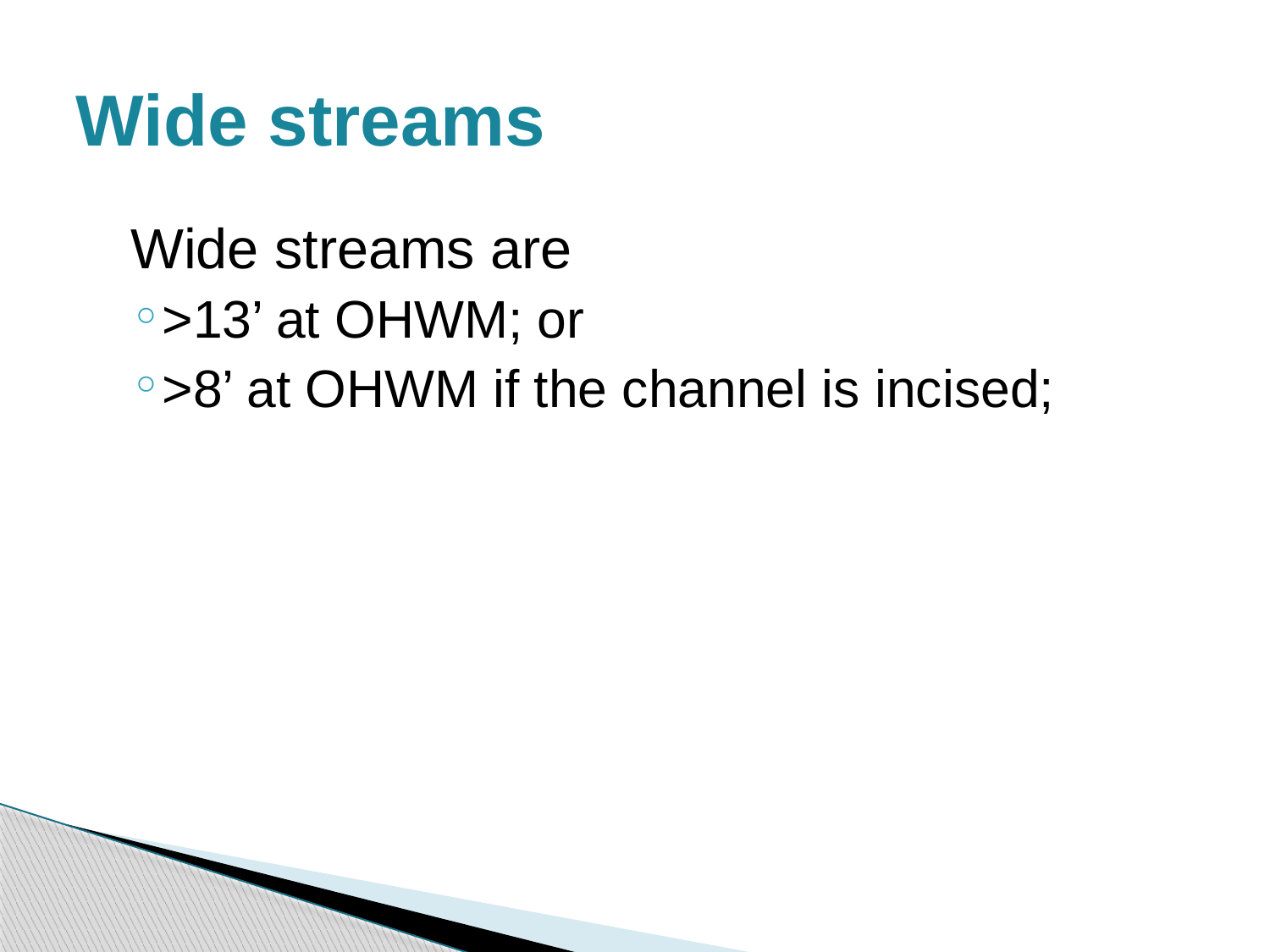

# Wide streams
Wide streams are
>13’ at OHWM; or
>8’ at OHWM if the channel is incised;